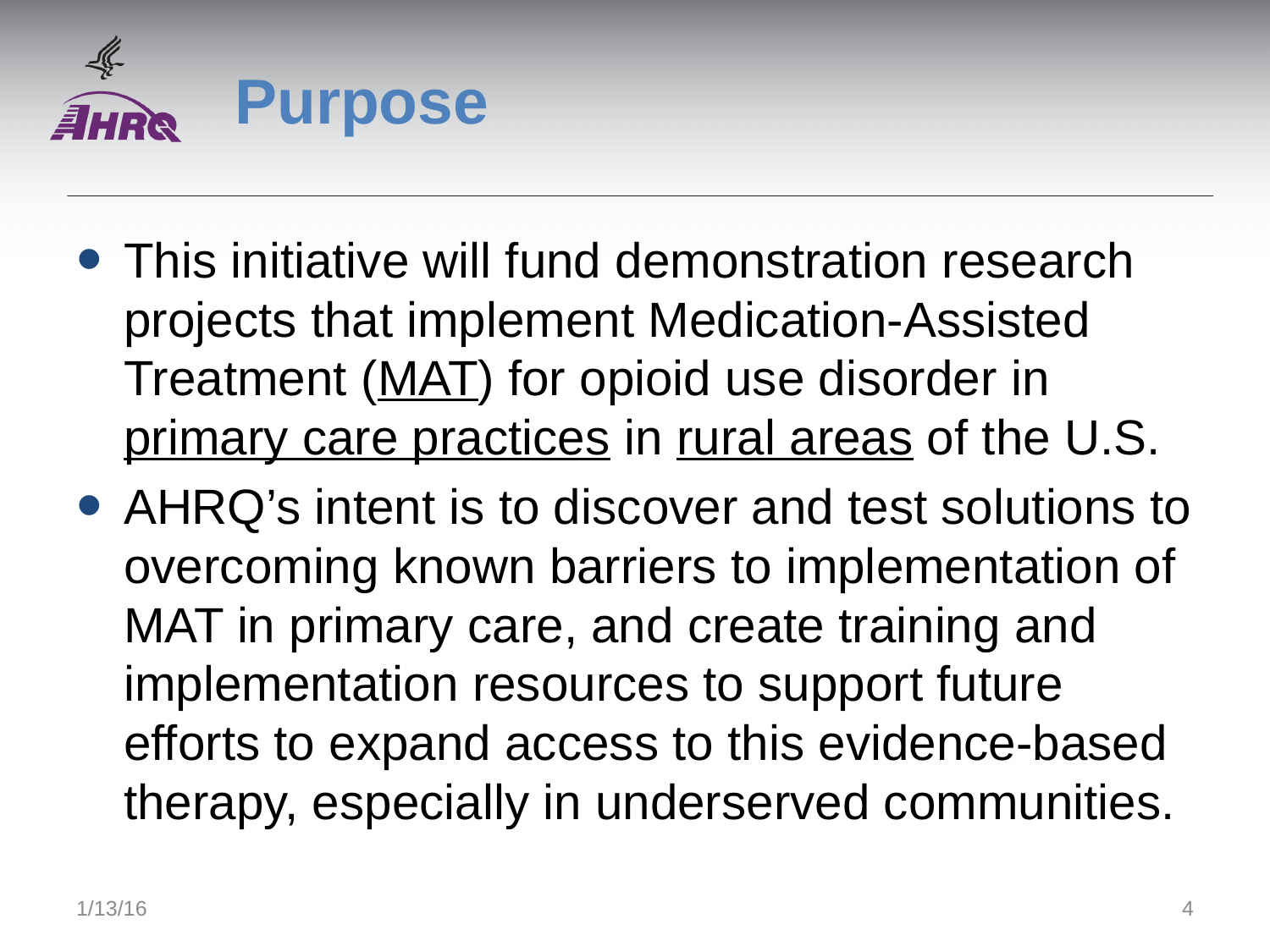

# Purpose
This initiative will fund demonstration research projects that implement Medication-Assisted Treatment (MAT) for opioid use disorder in primary care practices in rural areas of the U.S.
AHRQ’s intent is to discover and test solutions to overcoming known barriers to implementation of MAT in primary care, and create training and implementation resources to support future efforts to expand access to this evidence-based therapy, especially in underserved communities.
1/13/16
4